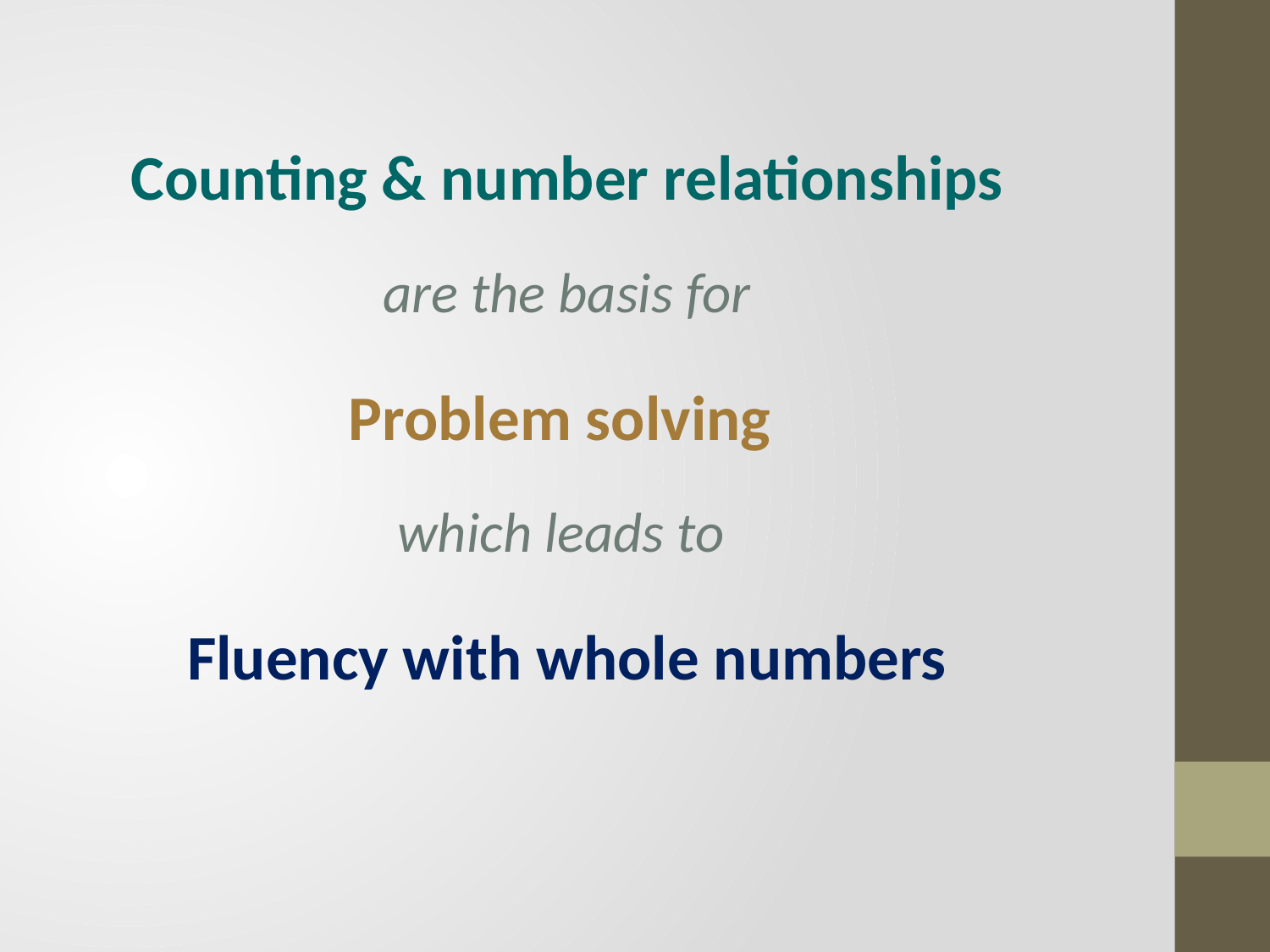

Counting & number relationships
are the basis for
Problem solving
which leads to
Fluency with whole numbers